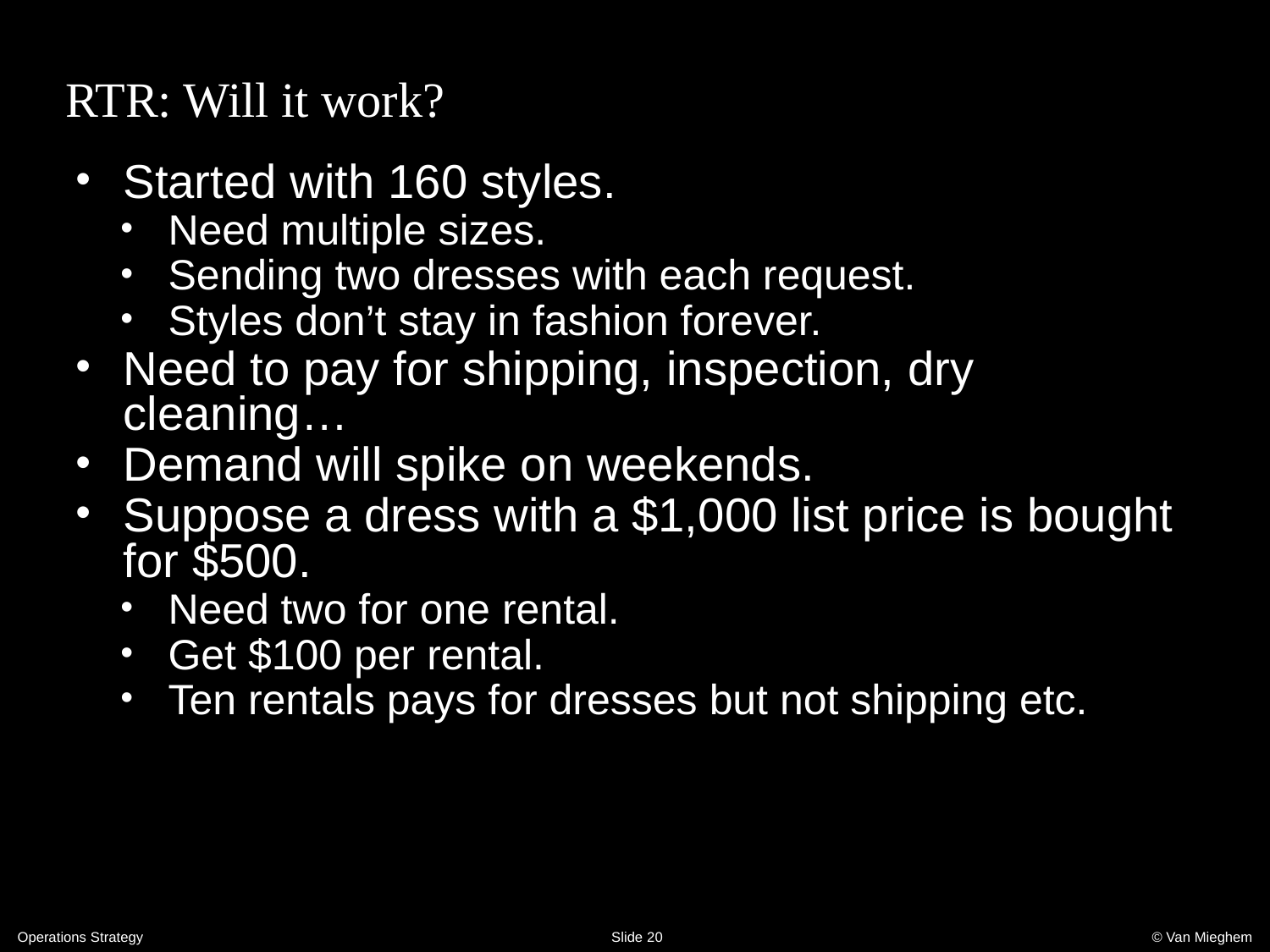

# RTR: Will it work?

Started with 160 styles.
Need multiple sizes.
Sending two dresses with each request.
Styles don’t stay in fashion forever.
Need to pay for shipping, inspection, dry cleaning…
Demand will spike on weekends.
Suppose a dress with a $1,000 list price is bought for $500.
Need two for one rental.
Get $100 per rental.
Ten rentals pays for dresses but not shipping etc.